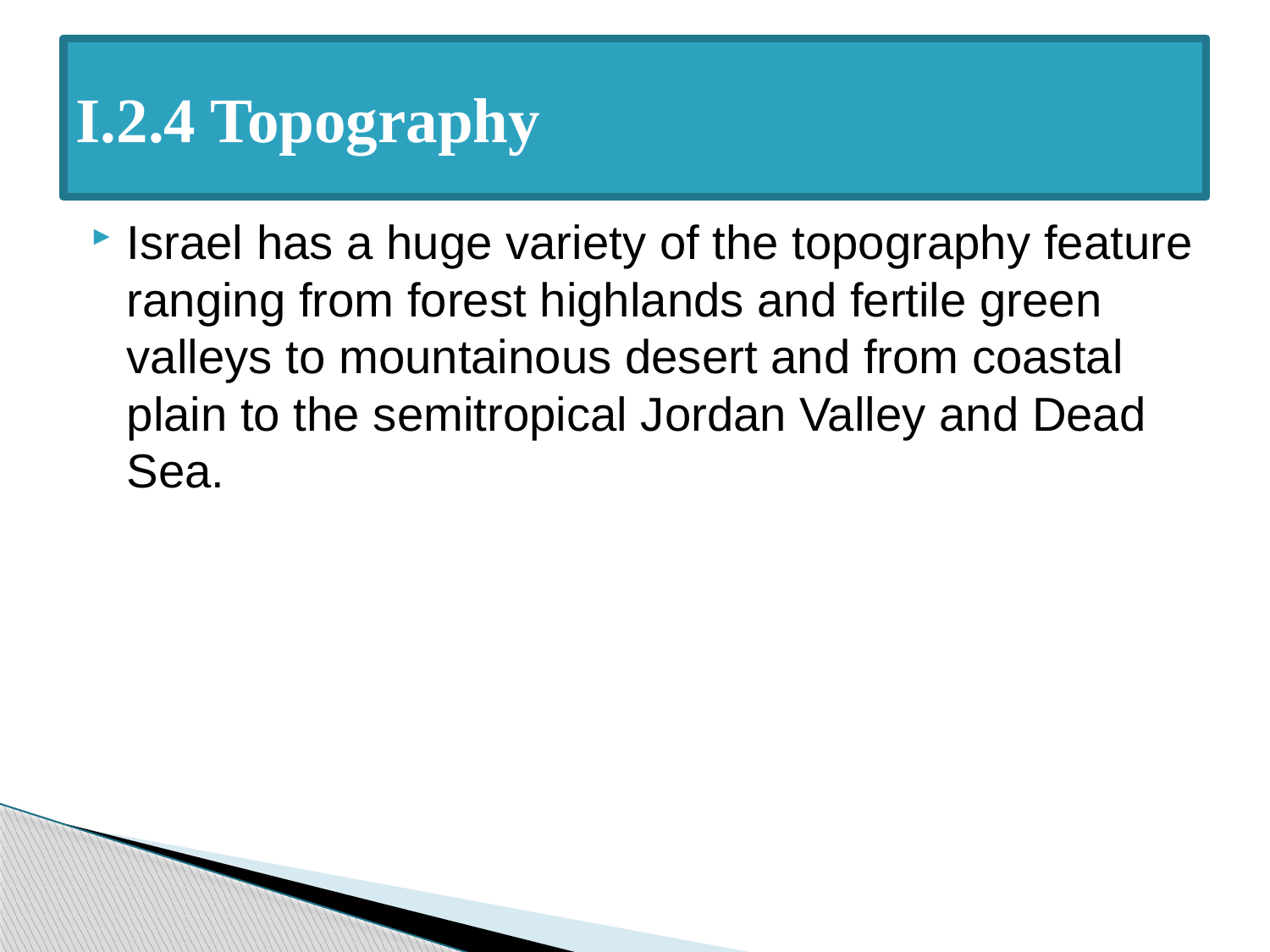

# I.2.4 Topography
Israel has a huge variety of the topography feature ranging from forest highlands and fertile green valleys to mountainous desert and from coastal plain to the semitropical Jordan Valley and Dead Sea.